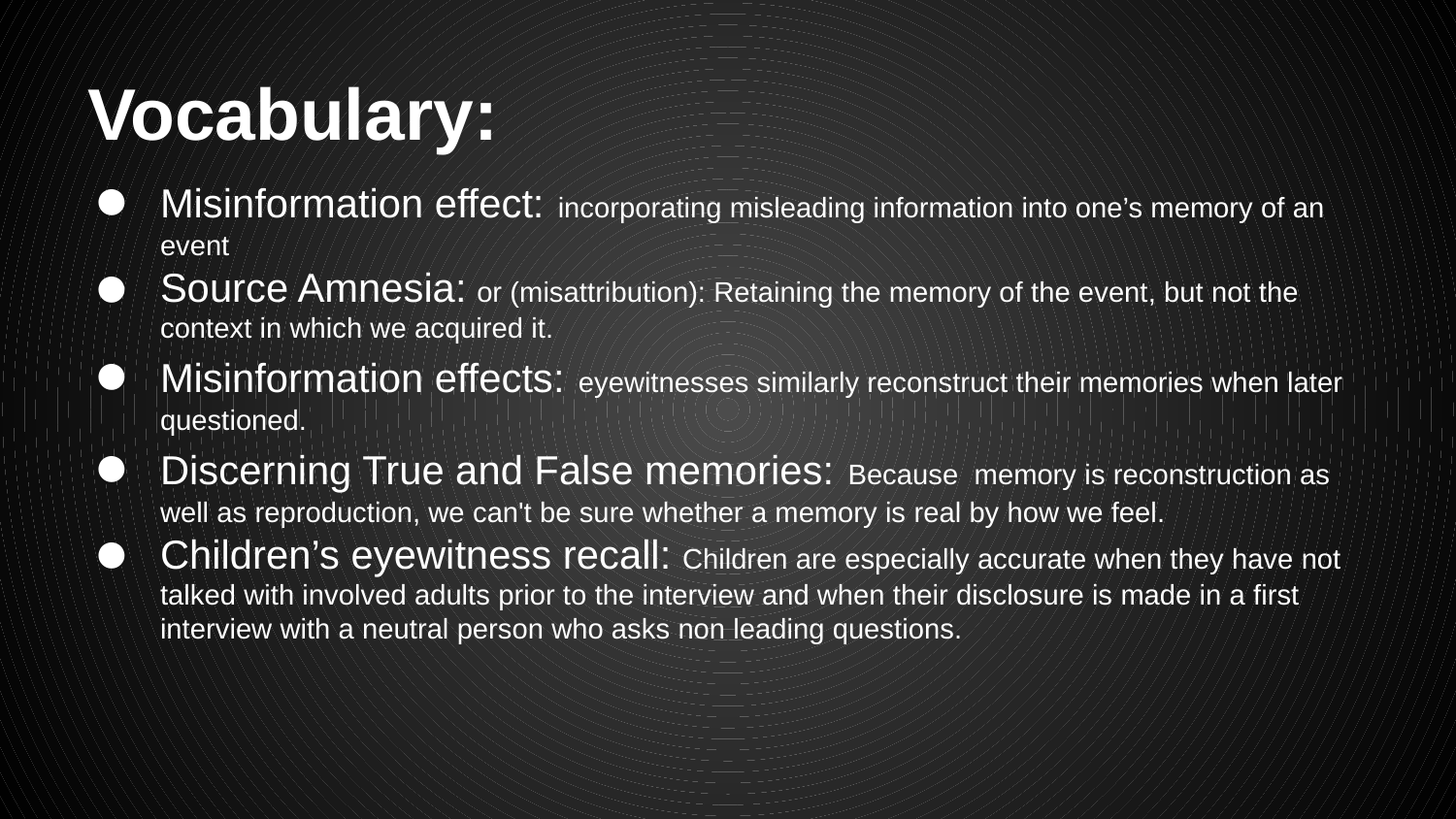

# Vocabulary:
Misinformation effect: incorporating misleading information into one’s memory of an event
Source Amnesia: or (misattribution): Retaining the memory of the event, but not the context in which we acquired it.
Misinformation effects: eyewitnesses similarly reconstruct their memories when later questioned.
Discerning True and False memories: Because  memory is reconstruction as well as reproduction, we can't be sure whether a memory is real by how we feel.
Children’s eyewitness recall: Children are especially accurate when they have not talked with involved adults prior to the interview and when their disclosure is made in a first interview with a neutral person who asks non leading questions.